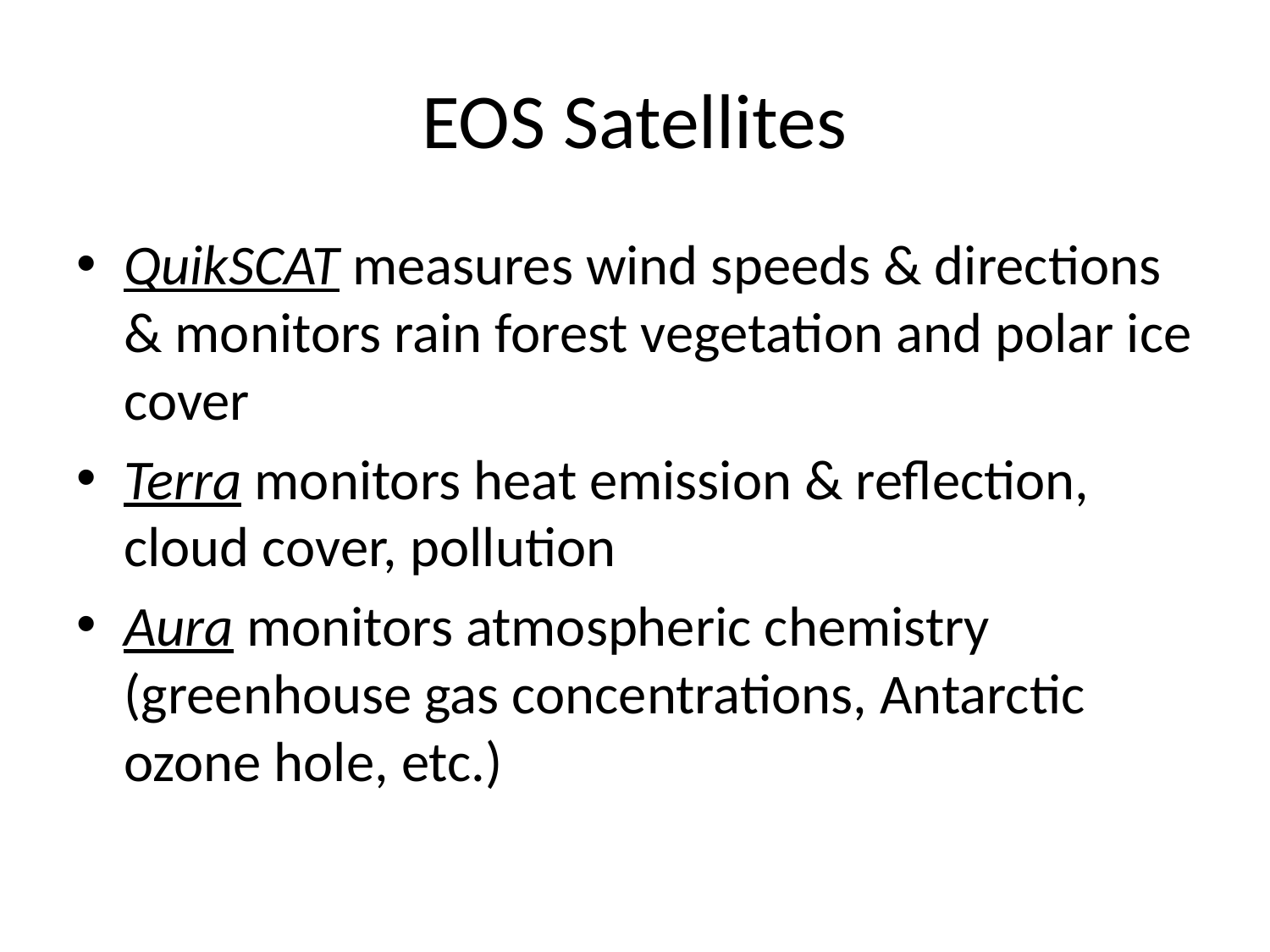

# EOS Satellites
QuikSCAT measures wind speeds & directions & monitors rain forest vegetation and polar ice cover
Terra monitors heat emission & reflection, cloud cover, pollution
Aura monitors atmospheric chemistry (greenhouse gas concentrations, Antarctic ozone hole, etc.)